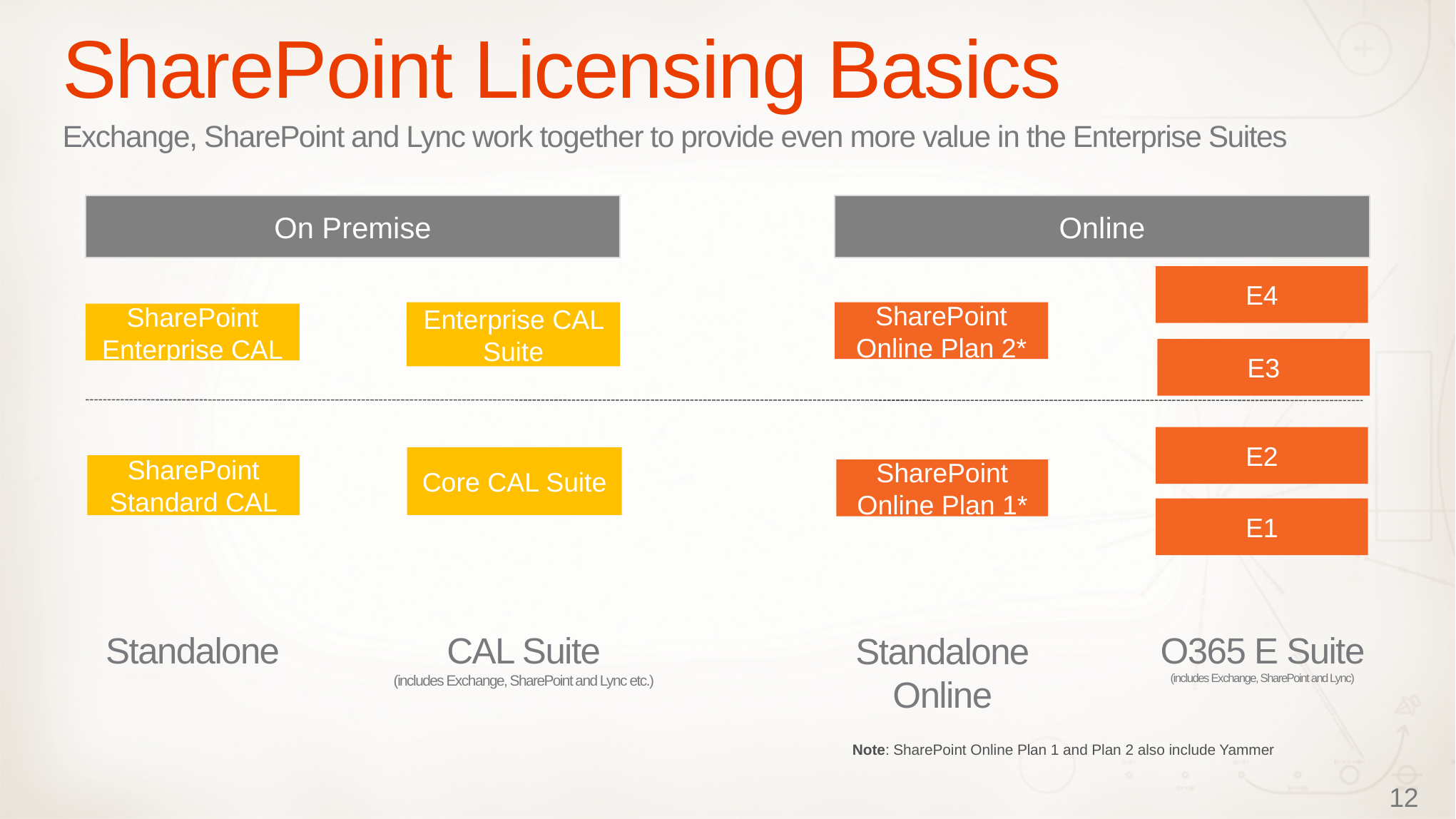

SharePoint Licensing Basics
Exchange, SharePoint and Lync work together to provide even more value in the Enterprise Suites
On Premise
Online
E4
Enterprise CAL Suite
SharePoint Online Plan 2*
SharePoint Enterprise CAL
E3
E2
Core CAL Suite
SharePoint Standard CAL
SharePoint Online Plan 1*
E1
CAL Suite
(includes Exchange, SharePoint and Lync etc.)
O365 E Suite
(includes Exchange, SharePoint and Lync)
Standalone

Standalone
Online

Note: SharePoint Online Plan 1 and Plan 2 also include Yammer

12